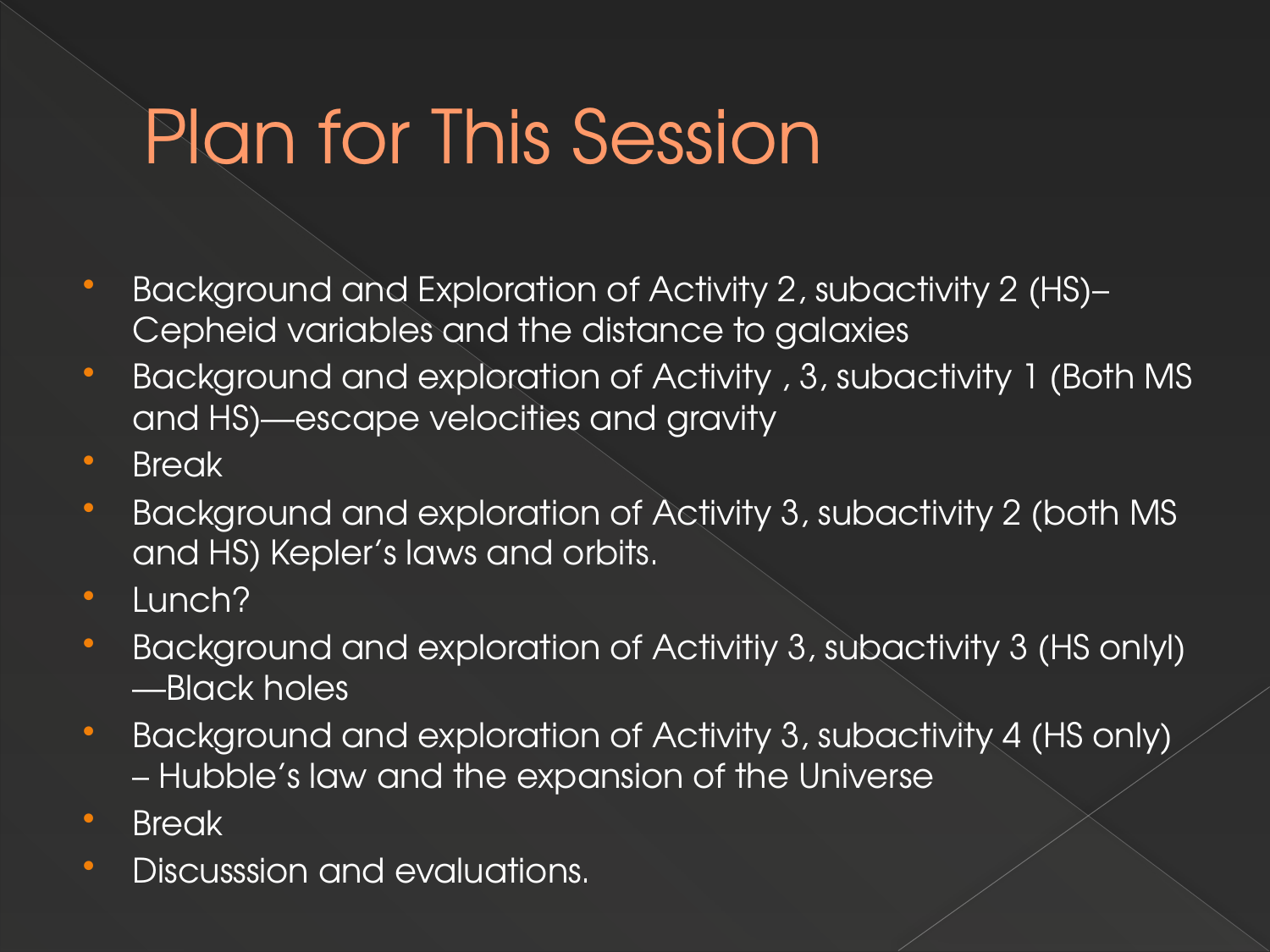

# Plan for This Session
Background and Exploration of Activity 2, subactivity 2 (HS)– Cepheid variables and the distance to galaxies
Background and exploration of Activity , 3, subactivity 1 (Both MS and HS)—escape velocities and gravity
Break
Background and exploration of Activity 3, subactivity 2 (both MS and HS) Kepler’s laws and orbits.
Lunch?
Background and exploration of Activitiy 3, subactivity 3 (HS onlyl)—Black holes
Background and exploration of Activity 3, subactivity 4 (HS only) – Hubble’s law and the expansion of the Universe
Break
Discusssion and evaluations.